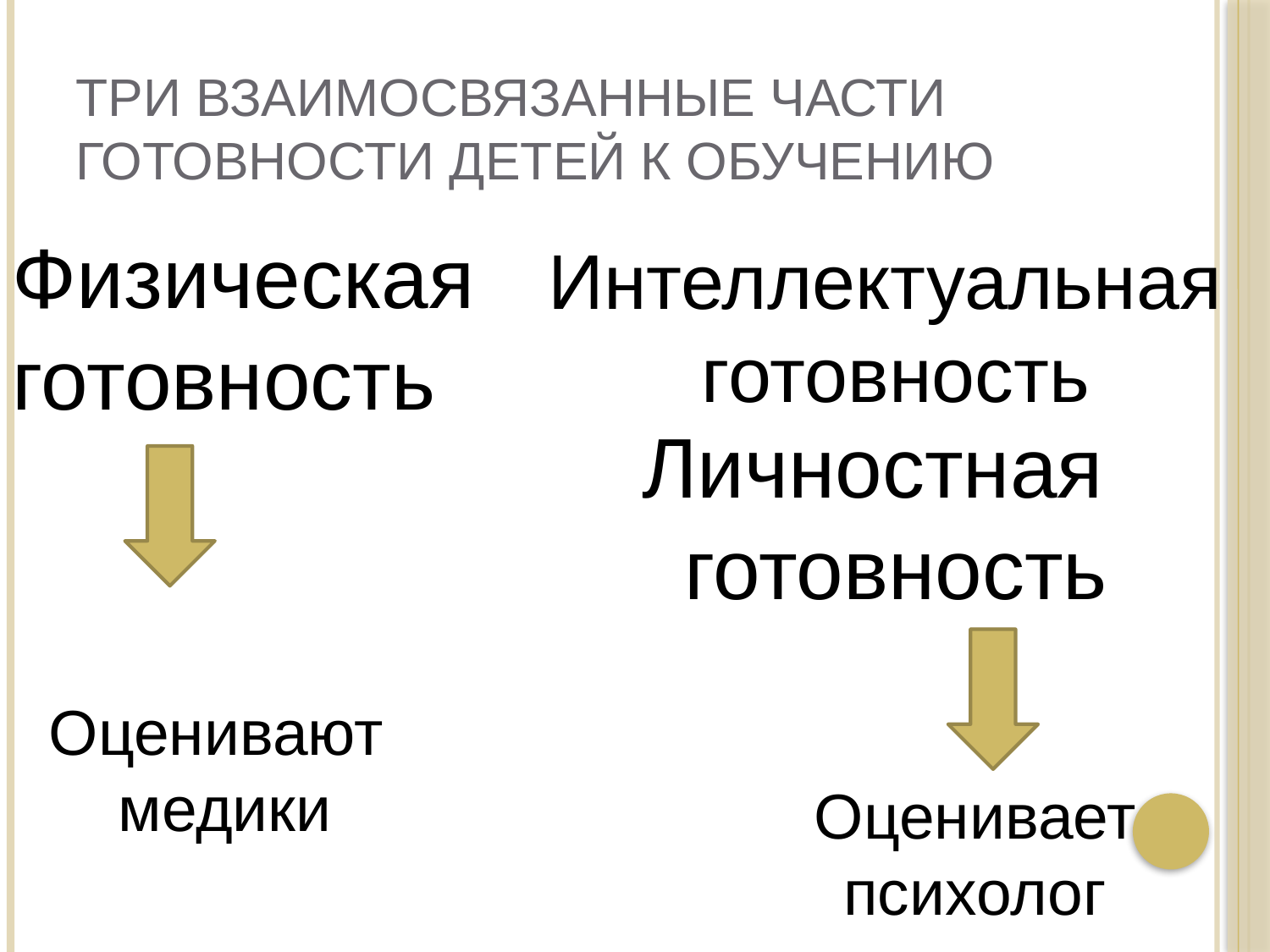

# Три взаимосвязанные части готовности детей к обучению
Физическая   готовность
Интеллектуальная  готовность
Личностная   готовность

Оценивают  медики
Оценивает психолог